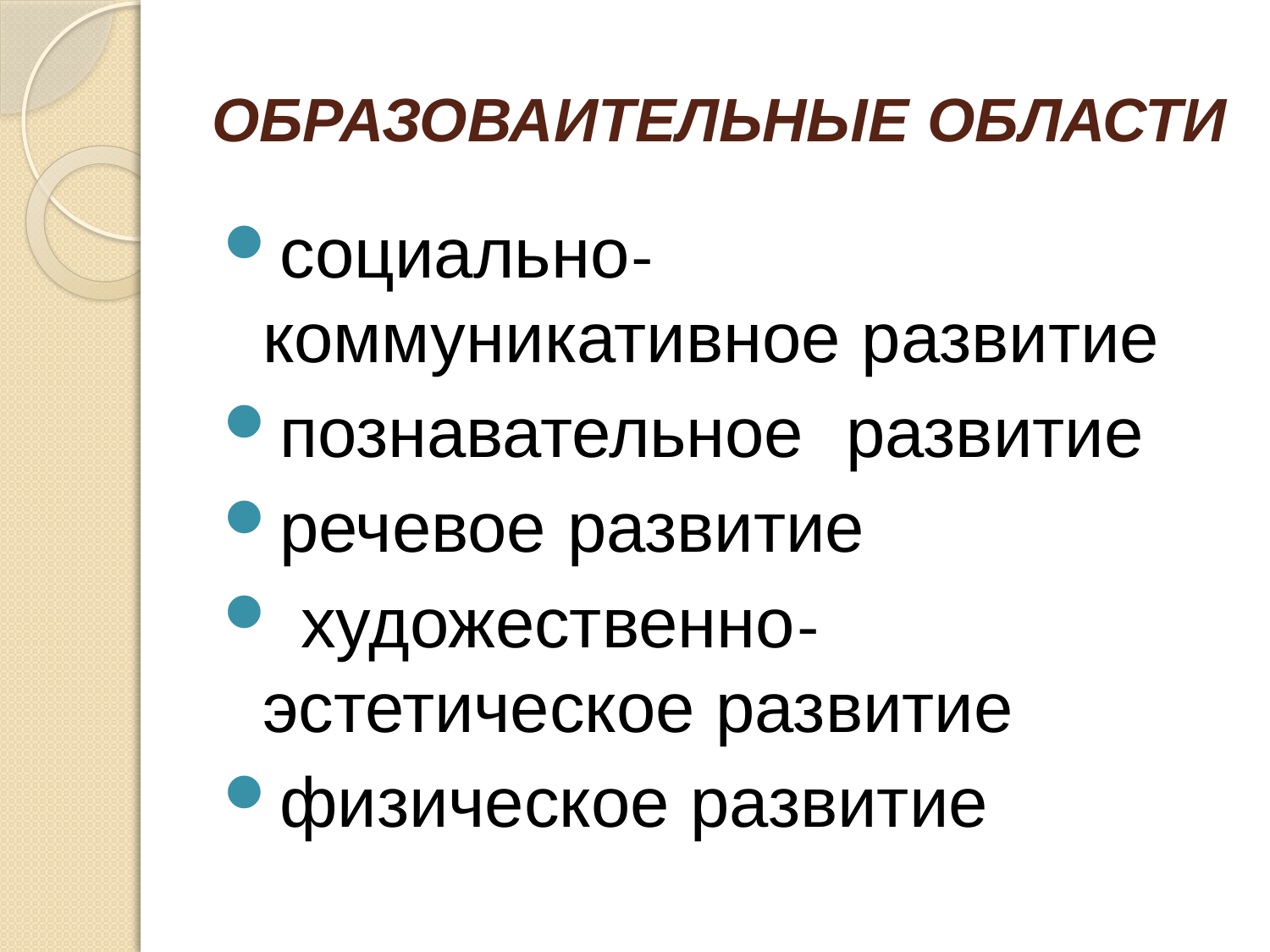

# ОБРАЗОВАИТЕЛЬНЫЕ ОБЛАСТИ
социально-коммуникативное развитие
познавательное  развитие
речевое развитие
 художественно-эстетическое развитие
физическое развитие